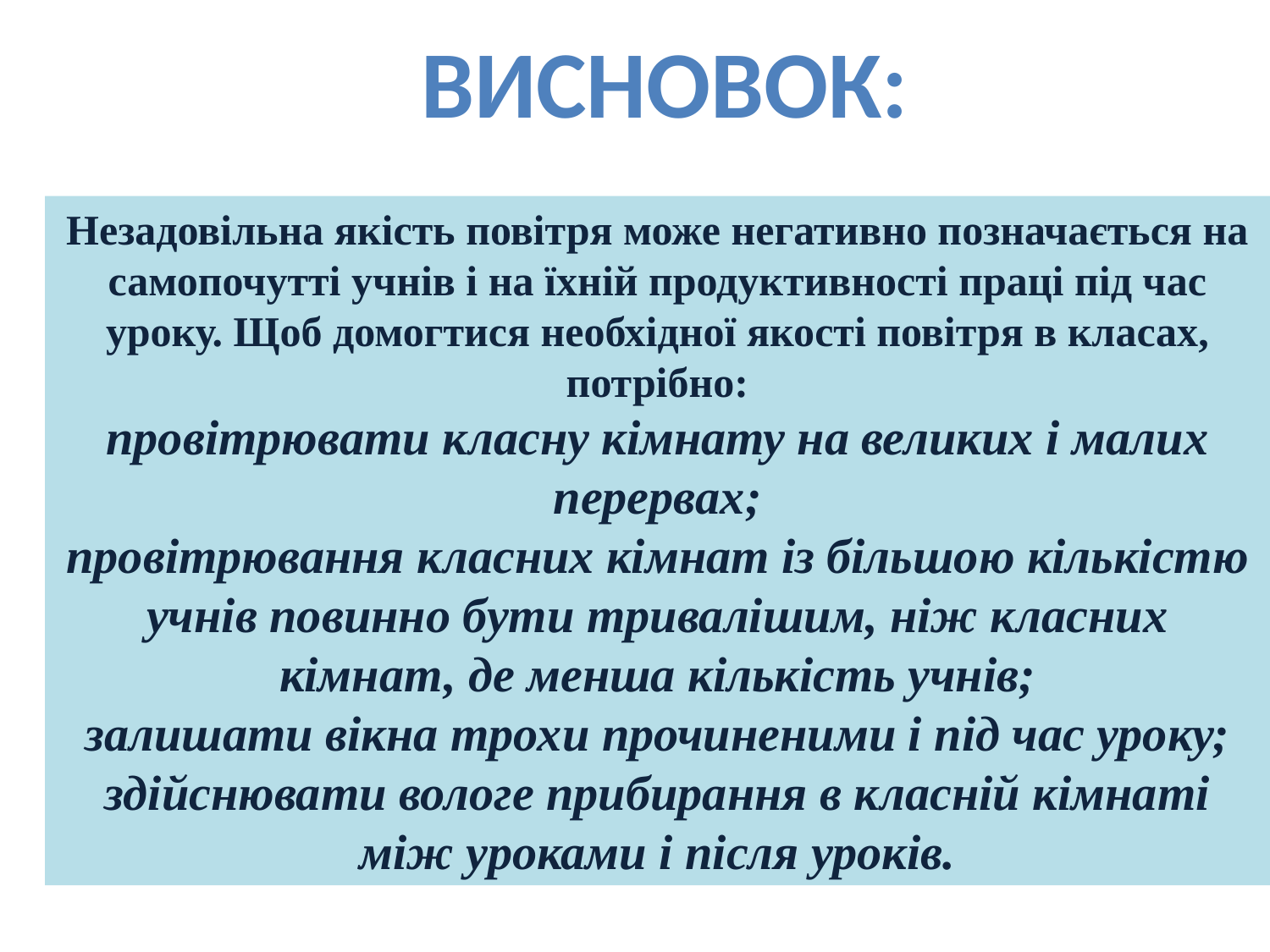

Висновок:
Незадовільна якість повітря може негативно позначається на самопочутті учнів і на їхній продуктивності праці під час уроку. Щоб домогтися необхідної якості повітря в класах, потрібно:
провітрювати класну кімнату на великих і малих перервах;
провітрювання класних кімнат із більшою кількістю учнів повинно бути тривалішим, ніж класних кімнат, де менша кількість учнів;
залишати вікна трохи прочиненими і під час уроку;
здійснювати вологе прибирання в класній кімнаті між уроками і після уроків.